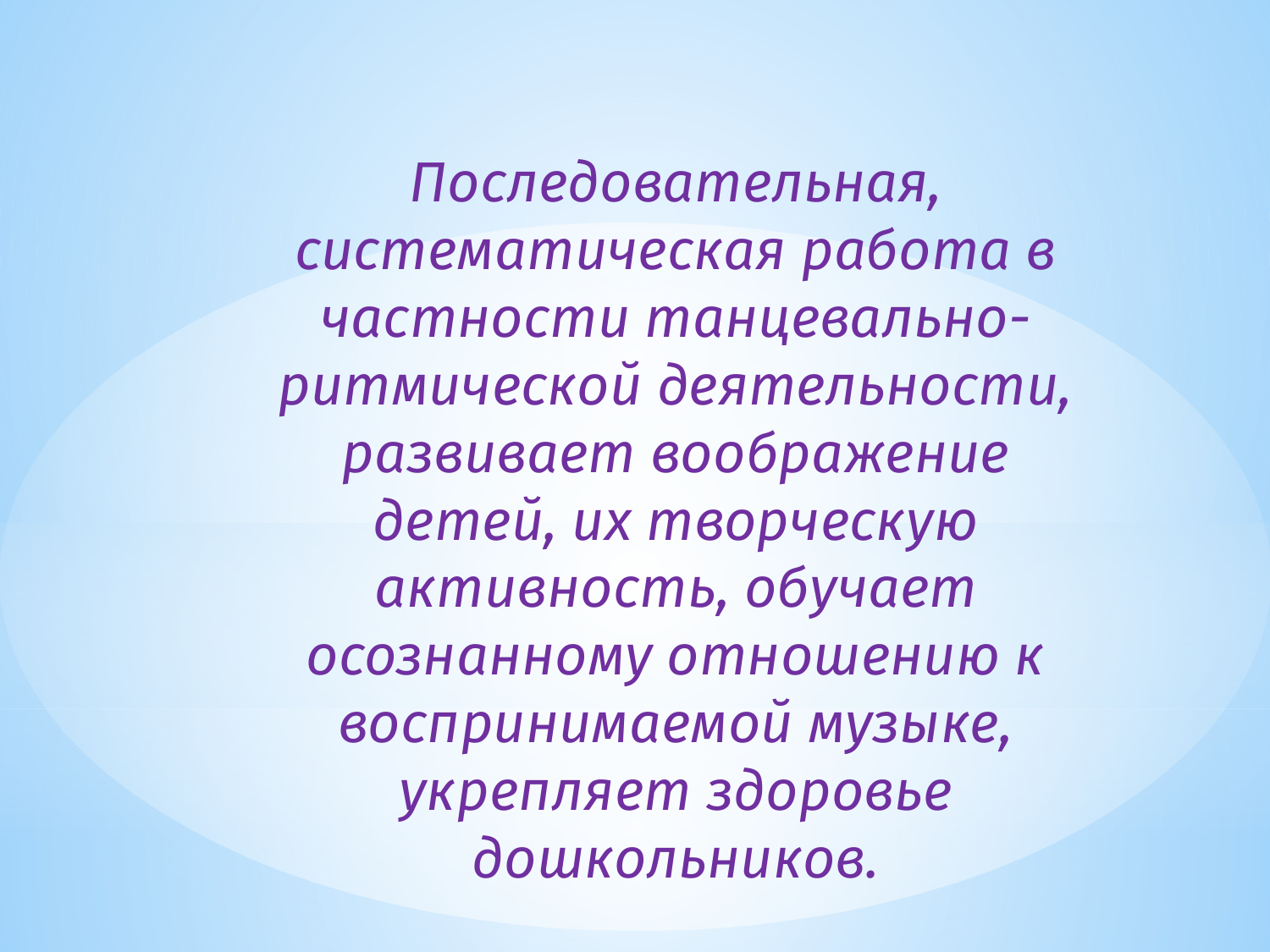

Последовательная, систематическая работа в частности танцевально-ритмической деятельности, развивает воображение детей, их творческую активность, обучает осознанному отношению к воспринимаемой музыке, укрепляет здоровье дошкольников.